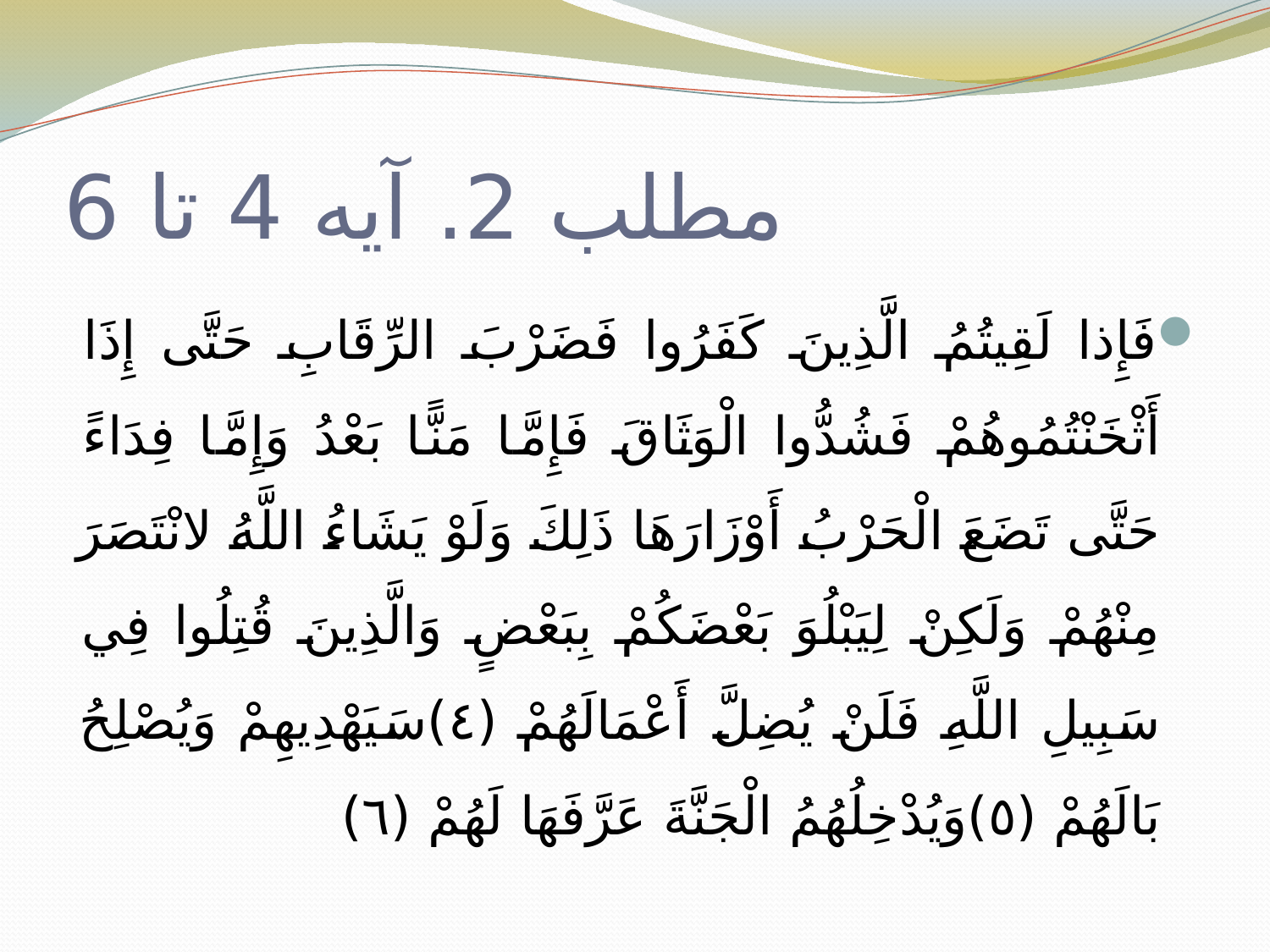

# مطلب 2. آیه 4 تا 6
فَإِذا لَقِيتُمُ الَّذِينَ كَفَرُوا فَضَرْبَ الرِّقَابِ حَتَّى إِذَا أَثْخَنْتُمُوهُمْ فَشُدُّوا الْوَثَاقَ فَإِمَّا مَنًّا بَعْدُ وَإِمَّا فِدَاءً حَتَّى تَضَعَ الْحَرْبُ أَوْزَارَهَا ذَلِكَ وَلَوْ يَشَاءُ اللَّهُ لانْتَصَرَ مِنْهُمْ وَلَكِنْ لِيَبْلُوَ بَعْضَكُمْ بِبَعْضٍ وَالَّذِينَ قُتِلُوا فِي سَبِيلِ اللَّهِ فَلَنْ يُضِلَّ أَعْمَالَهُمْ (٤)سَيَهْدِيهِمْ وَيُصْلِحُ بَالَهُمْ (٥)وَيُدْخِلُهُمُ الْجَنَّةَ عَرَّفَهَا لَهُمْ (٦)